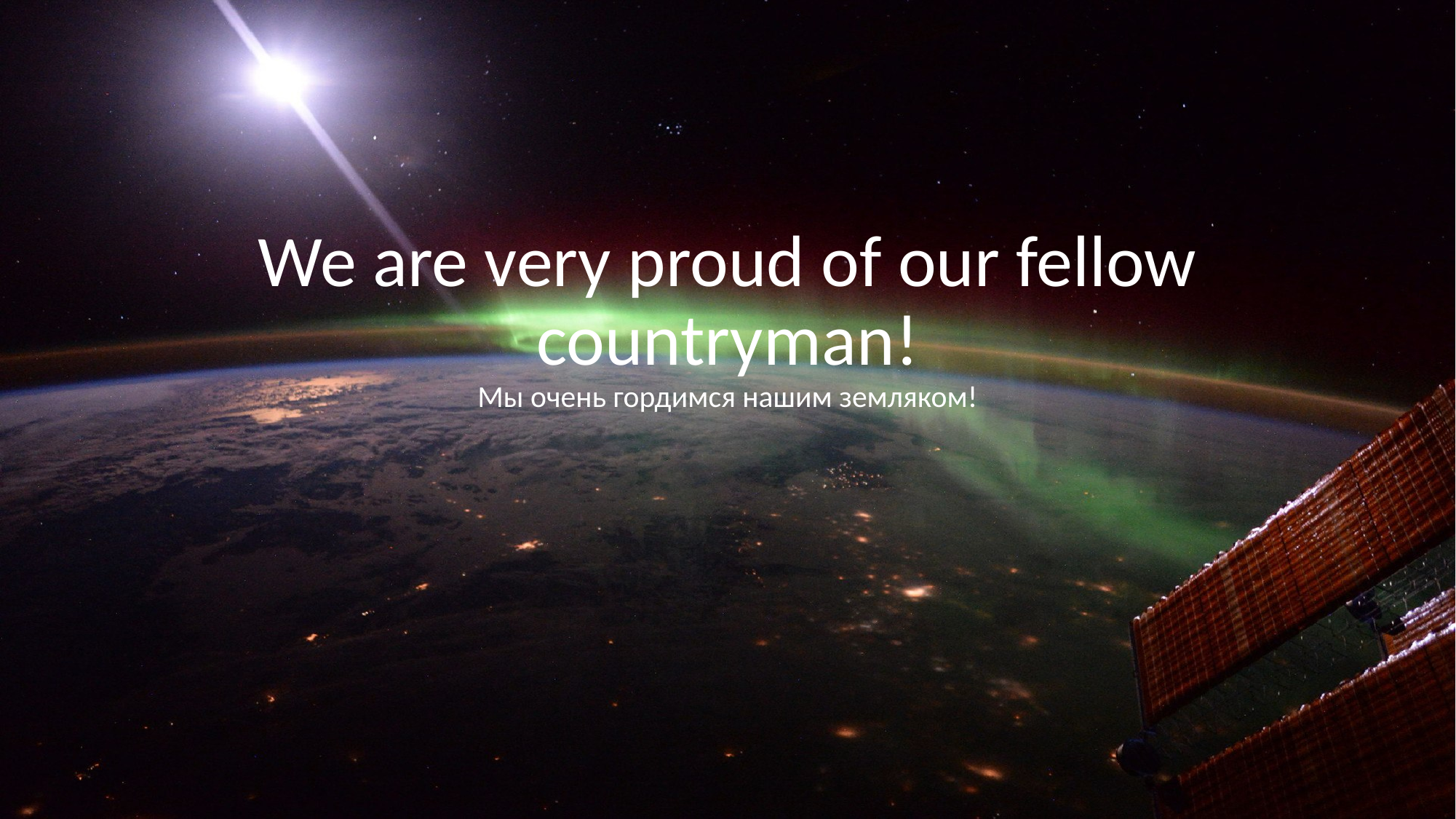

# We are very proud of our fellow countryman! Мы очень гордимся нашим земляком!